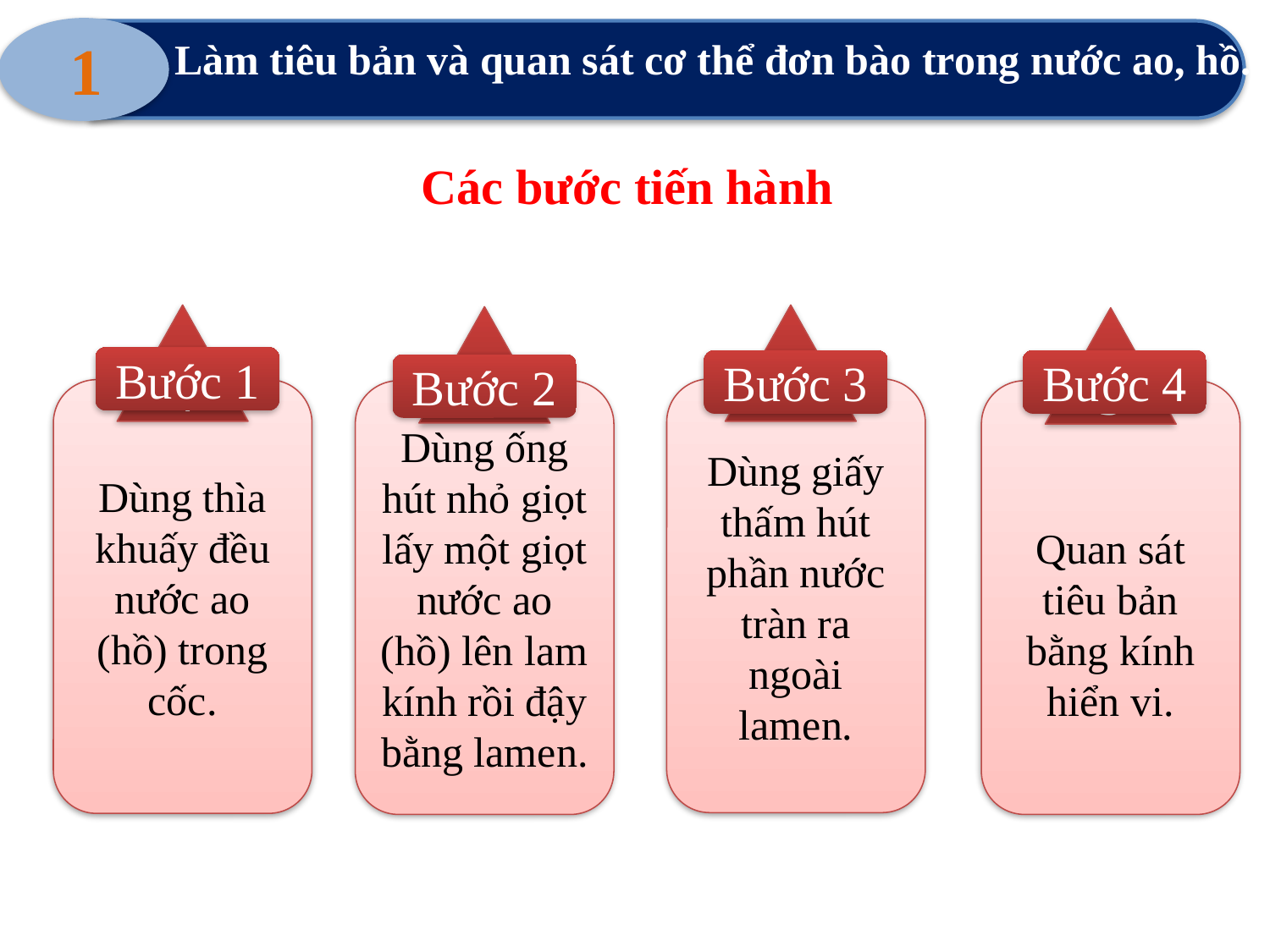

Làm tiêu bản và quan sát cơ thể đơn bào trong nước ao, hồ.
1

Các bước tiến hành
4
1
2
3
Bước 1
Bước 3
Bước 4
Bước 2
Dùng giấy thấm hút phần nước tràn ra ngoài lamen.
Dùng thìa khuấy đều nước ao (hồ) trong cốc.
Dùng ống hút nhỏ giọt lấy một giọt nước ao (hồ) lên lam kính rồi đậy bằng lamen.

Quan sát tiêu bản bằng kính hiển vi.